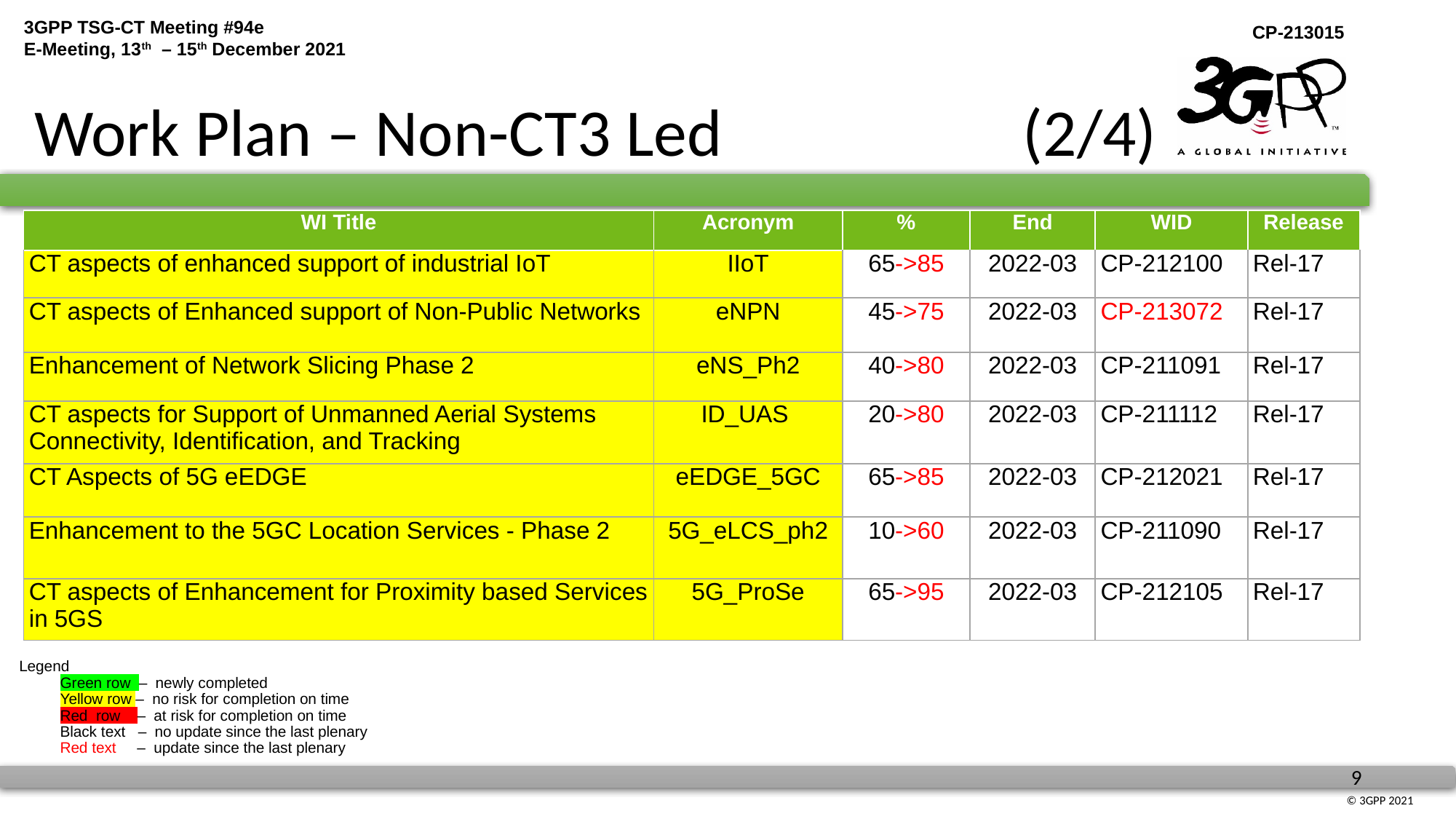

# Work Plan – Non-CT3 Led                    (2/4)
| WI Title | Acronym | % | End | WID | Release |
| --- | --- | --- | --- | --- | --- |
| CT aspects of enhanced support of industrial IoT | IIoT | 65->85 | 2022-03 | CP-212100 | Rel-17 |
| CT aspects of Enhanced support of Non-Public Networks | eNPN | 45->75 | 2022-03 | CP-213072 | Rel-17 |
| Enhancement of Network Slicing Phase 2 | eNS\_Ph2 | 40->80 | 2022-03 | CP-211091 | Rel-17 |
| CT aspects for Support of Unmanned Aerial Systems Connectivity, Identification, and Tracking | ID\_UAS | 20->80 | 2022-03 | CP-211112 | Rel-17 |
| CT Aspects of 5G eEDGE | eEDGE\_5GC | 65->85 | 2022-03 | CP-212021 | Rel-17 |
| Enhancement to the 5GC Location Services - Phase 2 | 5G\_eLCS\_ph2 | 10->60 | 2022-03 | CP-211090 | Rel-17 |
| CT aspects of Enhancement for Proximity based Services in 5GS | 5G\_ProSe | 65->95 | 2022-03 | CP-212105 | Rel-17 |
Legend
Green row  –  newly completed
	Yellow row –  no risk for completion on time
Red  row    –  at risk for completion on time
	Black text   –  no update since the last plenary
	Red text     –  update since the last plenary